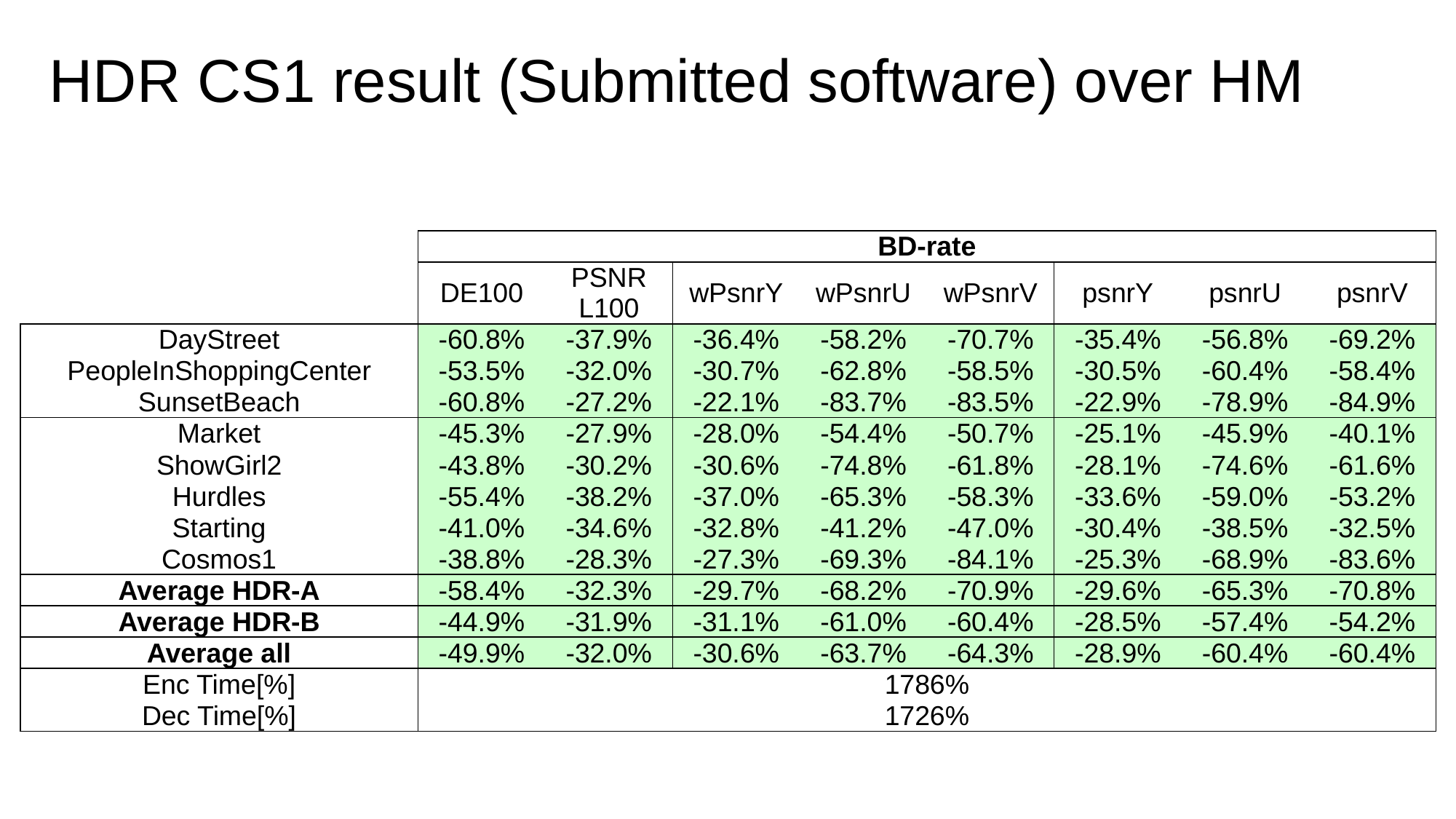

# HDR CS1 result (Submitted software) over HM
|  | BD-rate |  |  |  |  |  |  |  |
| --- | --- | --- | --- | --- | --- | --- | --- | --- |
|  | DE100 | PSNR L100 | wPsnrY | wPsnrU | wPsnrV | psnrY | psnrU | psnrV |
| DayStreet | -60.8% | -37.9% | -36.4% | -58.2% | -70.7% | -35.4% | -56.8% | -69.2% |
| PeopleInShoppingCenter | -53.5% | -32.0% | -30.7% | -62.8% | -58.5% | -30.5% | -60.4% | -58.4% |
| SunsetBeach | -60.8% | -27.2% | -22.1% | -83.7% | -83.5% | -22.9% | -78.9% | -84.9% |
| Market | -45.3% | -27.9% | -28.0% | -54.4% | -50.7% | -25.1% | -45.9% | -40.1% |
| ShowGirl2 | -43.8% | -30.2% | -30.6% | -74.8% | -61.8% | -28.1% | -74.6% | -61.6% |
| Hurdles | -55.4% | -38.2% | -37.0% | -65.3% | -58.3% | -33.6% | -59.0% | -53.2% |
| Starting | -41.0% | -34.6% | -32.8% | -41.2% | -47.0% | -30.4% | -38.5% | -32.5% |
| Cosmos1 | -38.8% | -28.3% | -27.3% | -69.3% | -84.1% | -25.3% | -68.9% | -83.6% |
| Average HDR-A | -58.4% | -32.3% | -29.7% | -68.2% | -70.9% | -29.6% | -65.3% | -70.8% |
| Average HDR-B | -44.9% | -31.9% | -31.1% | -61.0% | -60.4% | -28.5% | -57.4% | -54.2% |
| Average all | -49.9% | -32.0% | -30.6% | -63.7% | -64.3% | -28.9% | -60.4% | -60.4% |
| Enc Time[%] | 1786% |  |  |  |  |  |  |  |
| Dec Time[%] | 1726% |  |  |  |  |  |  |  |